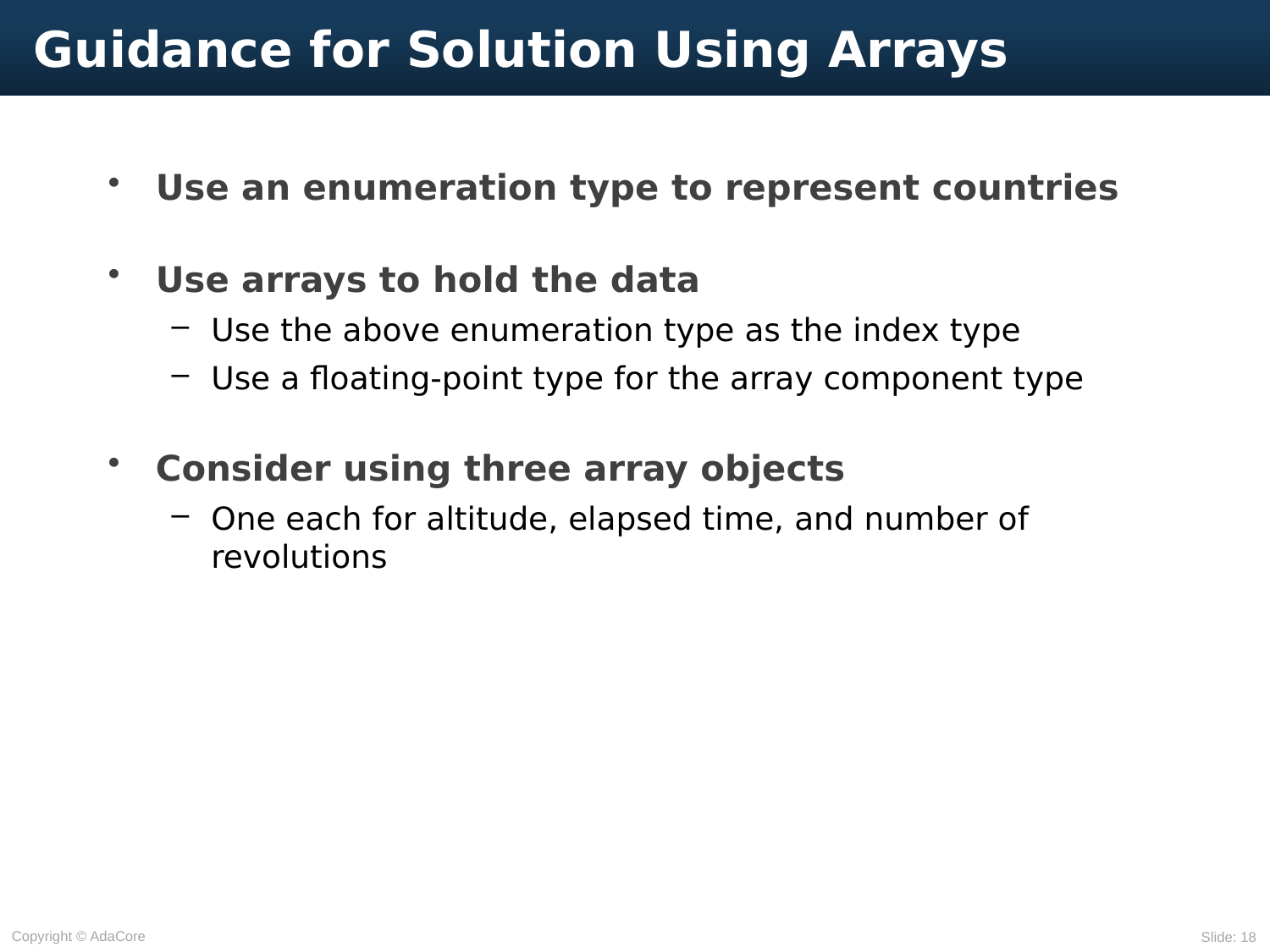

# Guidance for Solution Using Arrays
Use an enumeration type to represent countries
Use arrays to hold the data
Use the above enumeration type as the index type
Use a floating-point type for the array component type
Consider using three array objects
One each for altitude, elapsed time, and number of revolutions